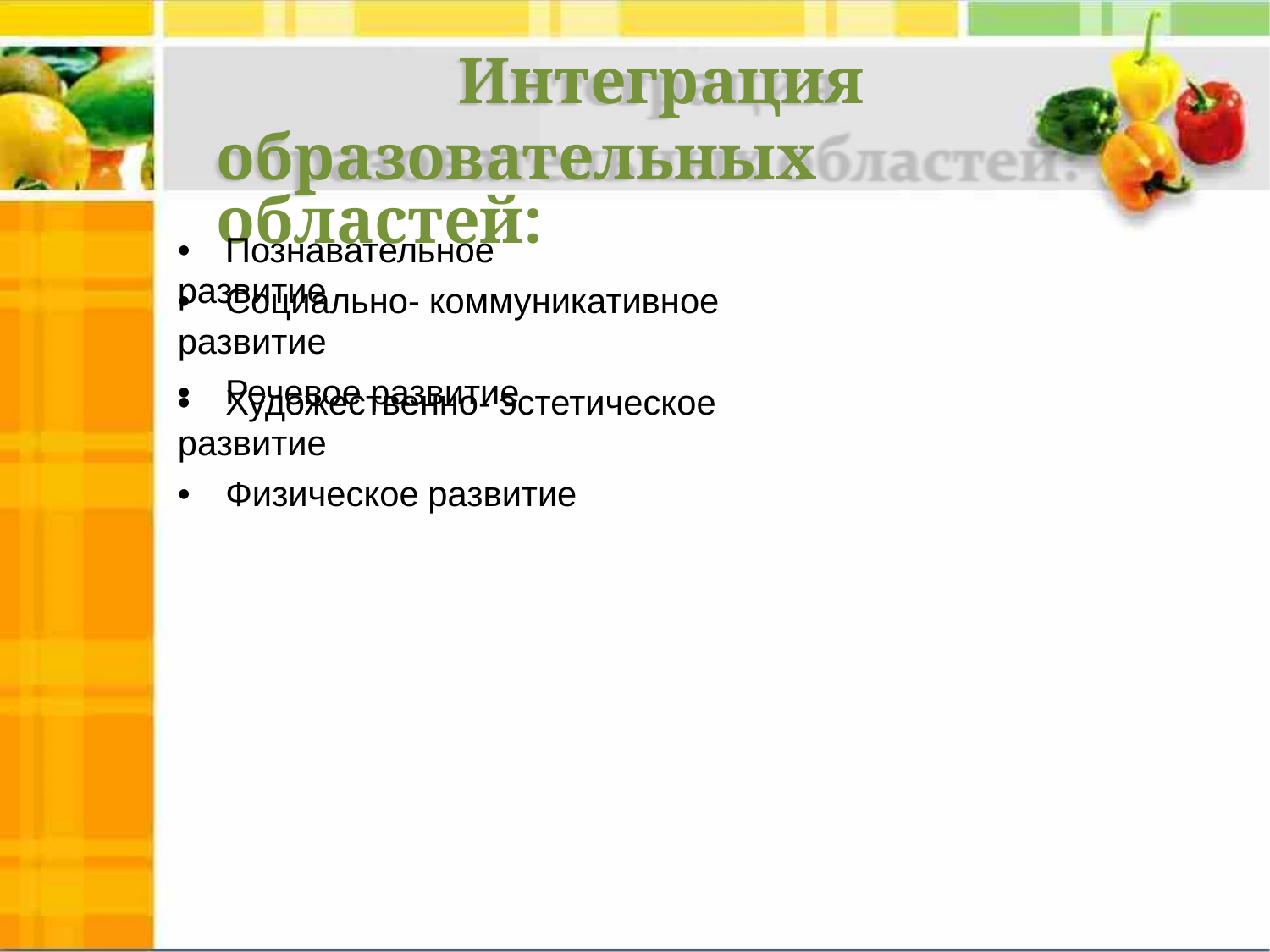

Интеграция
образовательных областей:
• Познавательное развитие
• Социально- коммуникативное развитие
• Речевое развитие
• Художественно- эстетическое развитие
• Физическое развитие